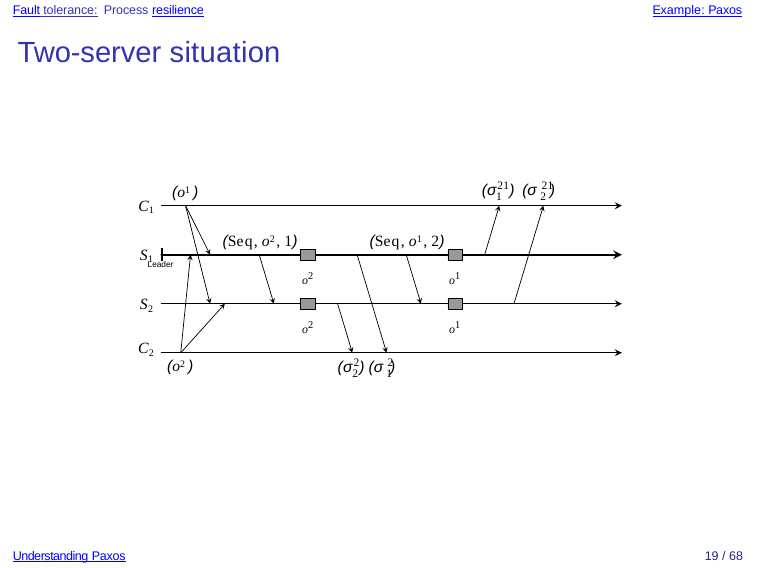

Fault tolerance: Process resilience
Example: Paxos
Two-server situation
21
21
(σ ) (σ )
(o1 )
1
2
C1

(Seq, o2, 1)
(Seq, o1, 2)
S1

Leader
o2
o1
S2

o2
o1
C2
(o2 )
2
2
(σ ) (σ )
2
1
Understanding Paxos
19 / 68